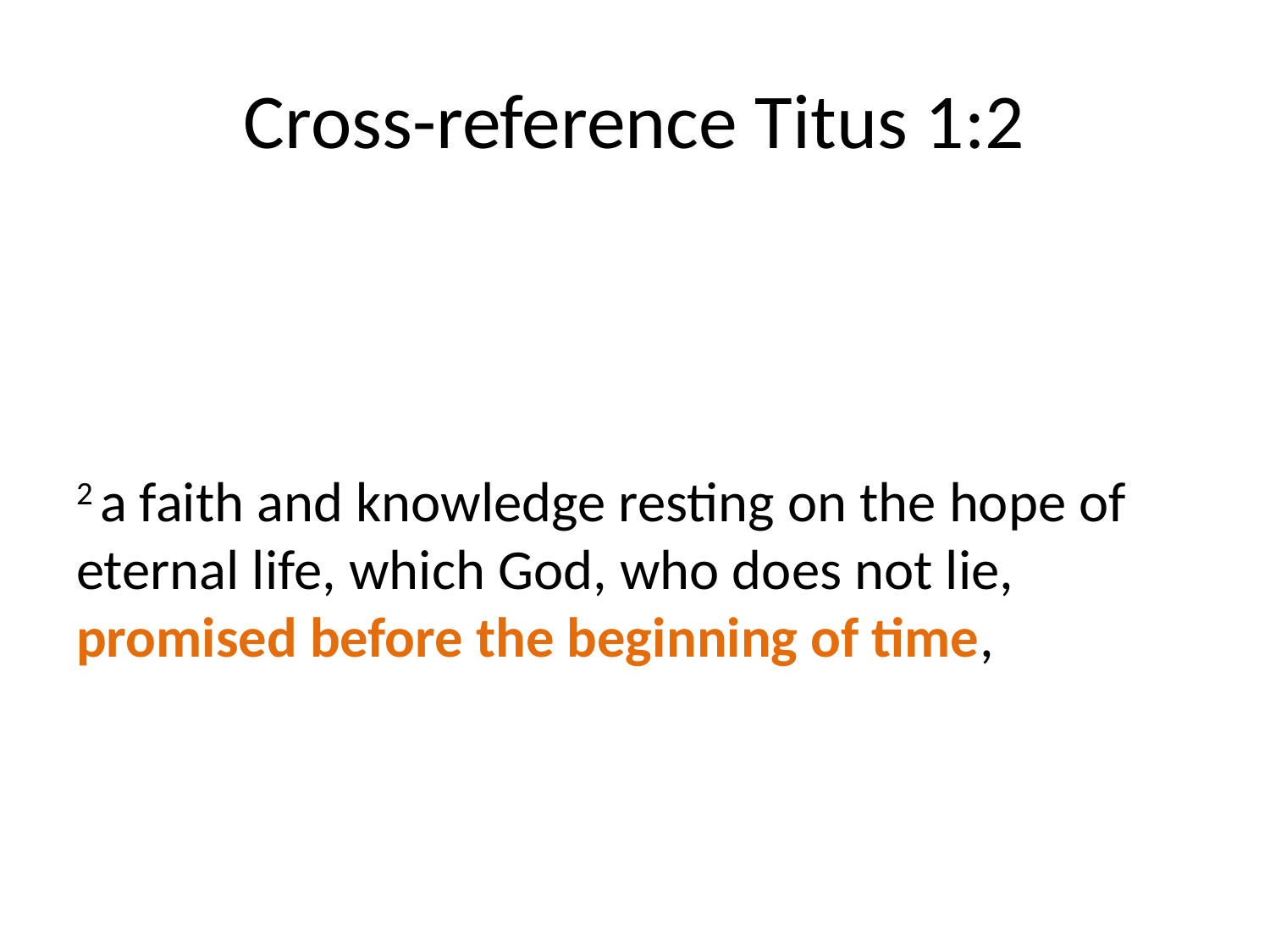

# Cross-reference Titus 1:2

2 a faith and knowledge resting on the hope of eternal life, which God, who does not lie, promised before the beginning of time,